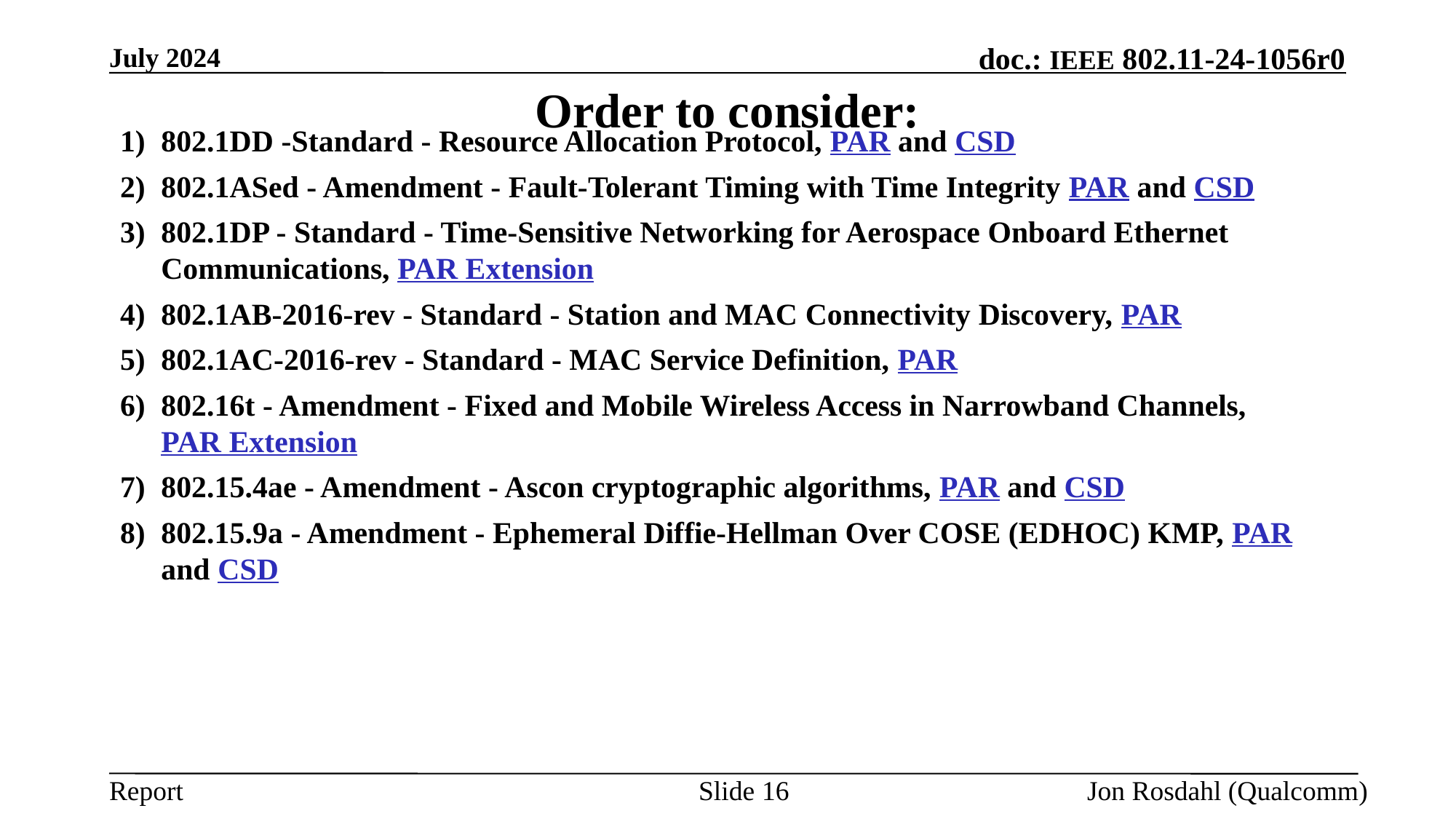

July 2024
# Order to consider:
802.1DD -Standard - Resource Allocation Protocol, PAR and CSD
802.1ASed - Amendment - Fault-Tolerant Timing with Time Integrity PAR and CSD
802.1DP - Standard - Time-Sensitive Networking for Aerospace Onboard Ethernet Communications, PAR Extension
802.1AB-2016-rev - Standard - Station and MAC Connectivity Discovery, PAR
802.1AC-2016-rev - Standard - MAC Service Definition, PAR
802.16t - Amendment - Fixed and Mobile Wireless Access in Narrowband Channels, PAR Extension
802.15.4ae - Amendment - Ascon cryptographic algorithms, PAR and CSD
802.15.9a - Amendment - Ephemeral Diffie-Hellman Over COSE (EDHOC) KMP, PAR and CSD

Slide 16
Jon Rosdahl (Qualcomm)